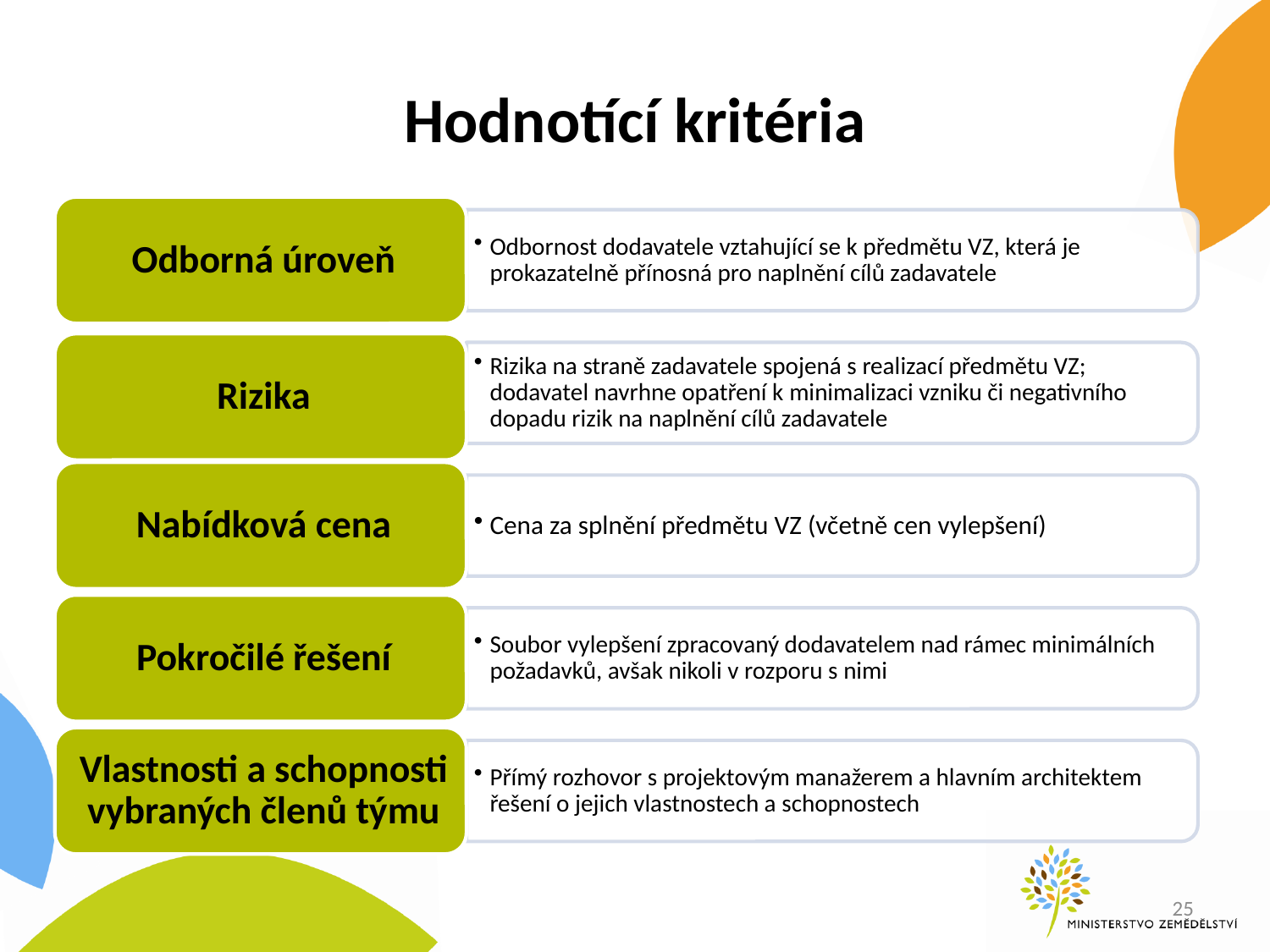

# Hodnotící kritéria
Odbornost dodavatele vztahující se k předmětu VZ, která je prokazatelně přínosná pro naplnění cílů zadavatele
Odborná úroveň
Rizika na straně zadavatele spojená s realizací předmětu VZ; dodavatel navrhne opatření k minimalizaci vzniku či negativního dopadu rizik na naplnění cílů zadavatele
Rizika
Cena za splnění předmětu VZ (včetně cen vylepšení)
Nabídková cena
Soubor vylepšení zpracovaný dodavatelem nad rámec minimálních požadavků, avšak nikoli v rozporu s nimi
Pokročilé řešení
Přímý rozhovor s projektovým manažerem a hlavním architektem řešení o jejich vlastnostech a schopnostech
Vlastnosti a schopnosti vybraných členů týmu
25